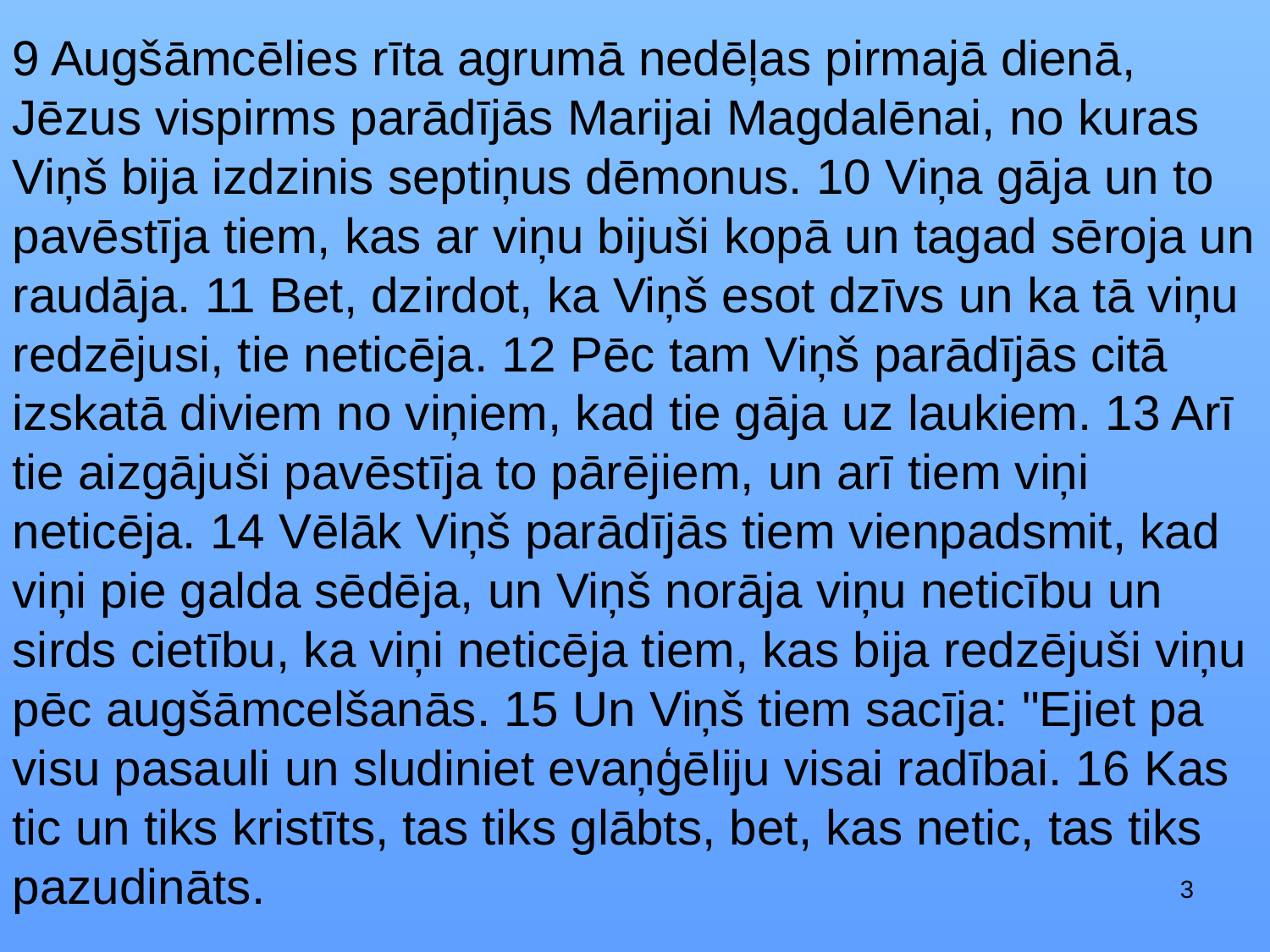

9 Augšāmcēlies rīta agrumā nedēļas pirmajā dienā, Jēzus vispirms parādījās Marijai Magdalēnai, no kuras Viņš bija izdzinis septiņus dēmonus. 10 Viņa gāja un to pavēstīja tiem, kas ar viņu bijuši kopā un tagad sēroja un raudāja. 11 Bet, dzirdot, ka Viņš esot dzīvs un ka tā viņu redzējusi, tie neticēja. 12 Pēc tam Viņš parādījās citā izskatā diviem no viņiem, kad tie gāja uz laukiem. 13 Arī tie aizgājuši pavēstīja to pārējiem, un arī tiem viņi neticēja. 14 Vēlāk Viņš parādījās tiem vienpadsmit, kad viņi pie galda sēdēja, un Viņš norāja viņu neticību un sirds cietību, ka viņi neticēja tiem, kas bija redzējuši viņu pēc augšāmcelšanās. 15 Un Viņš tiem sacīja: "Ejiet pa visu pasauli un sludiniet evaņģēliju visai radībai. 16 Kas tic un tiks kristīts, tas tiks glābts, bet, kas netic, tas tiks pazudināts.
3